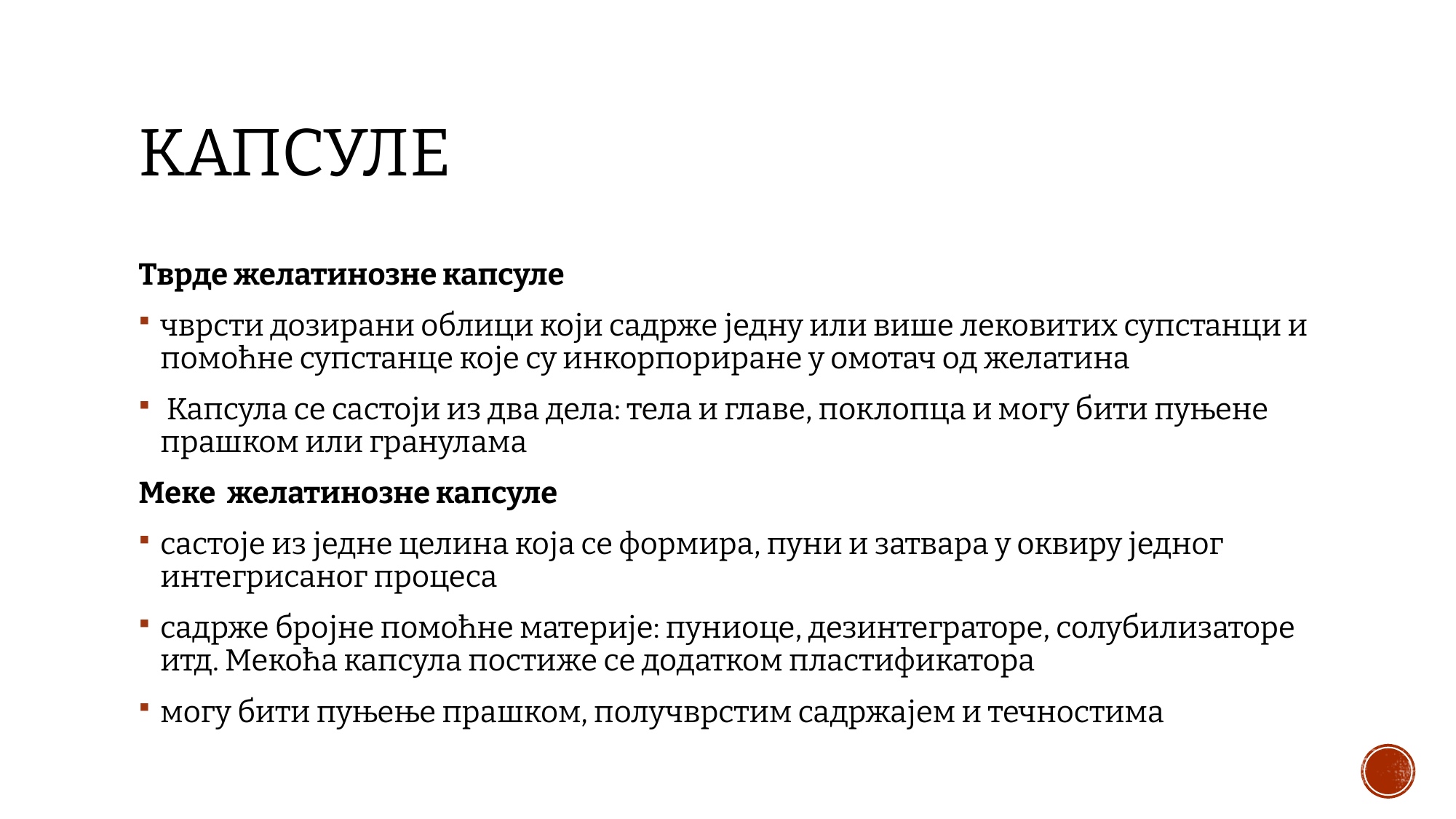

# Капсуле
Тврде желатинозне капсуле
чврсти дозирани облици који садрже једну или више лековитих супстанци и помоћне супстанце које су инкорпориране у омотач од желатина
 Капсула се састоји из два дела: тела и главе, поклопца и могу бити пуњене прашком или гранулама
Меке  желатинозне капсуле
састоје из једне целина која се формира, пуни и затвара у оквиру једног интегрисаног процеса
садрже бројне помоћне материје: пуниоце, дезинтеграторе, солубилизаторе итд. Мекоћа капсула постиже се додатком пластификатора
могу бити пуњење прашком, получврстим садржајем и течностима